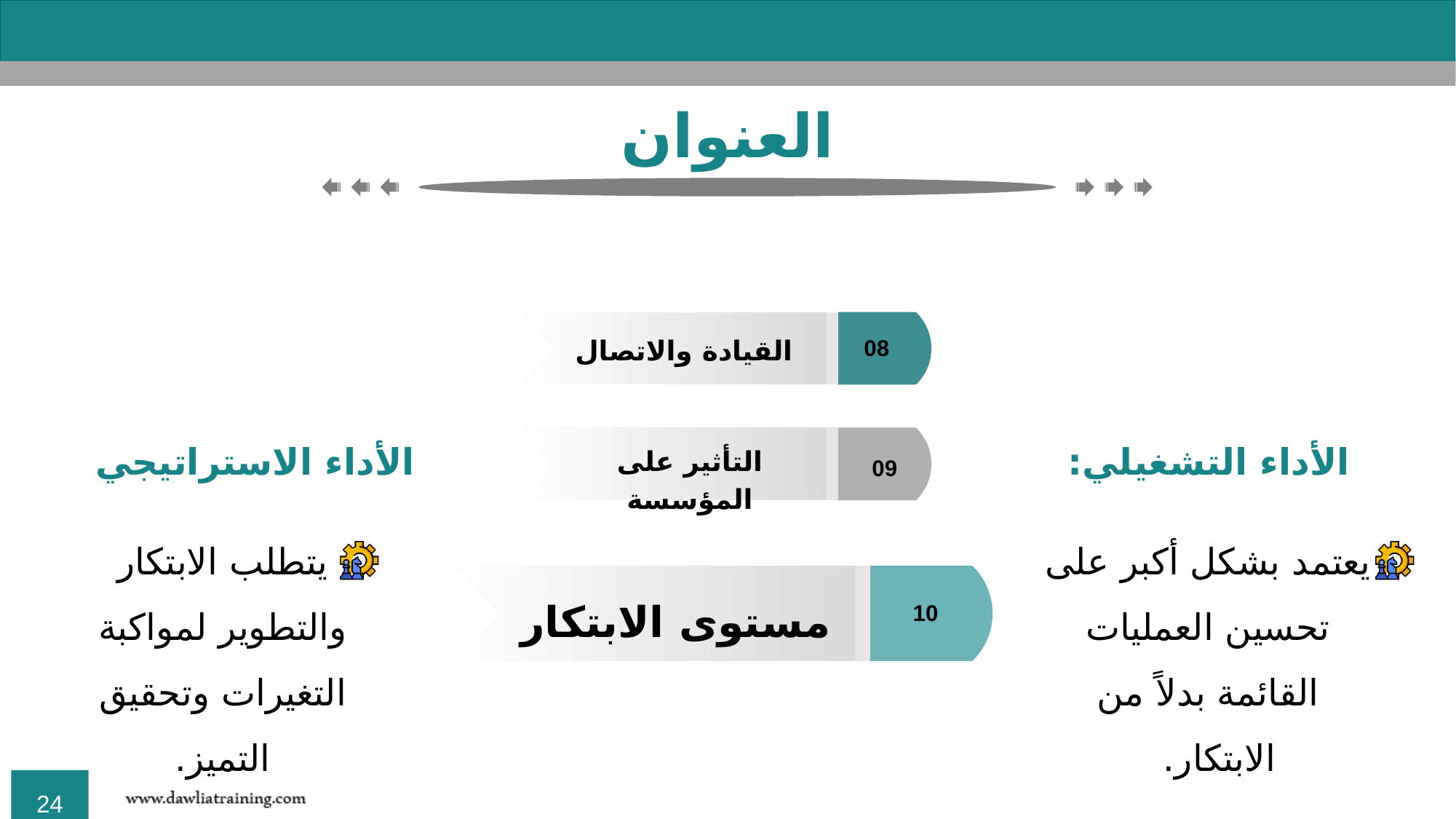

العنوان

08
القيادة والاتصال
الأداء الاستراتيجي
الأداء التشغيلي:

09
التأثير على المؤسسة
يتطلب الابتكار والتطوير لمواكبة التغيرات وتحقيق التميز.
يعتمد بشكل أكبر على تحسين العمليات القائمة بدلاً من الابتكار.

10
مستوى الابتكار